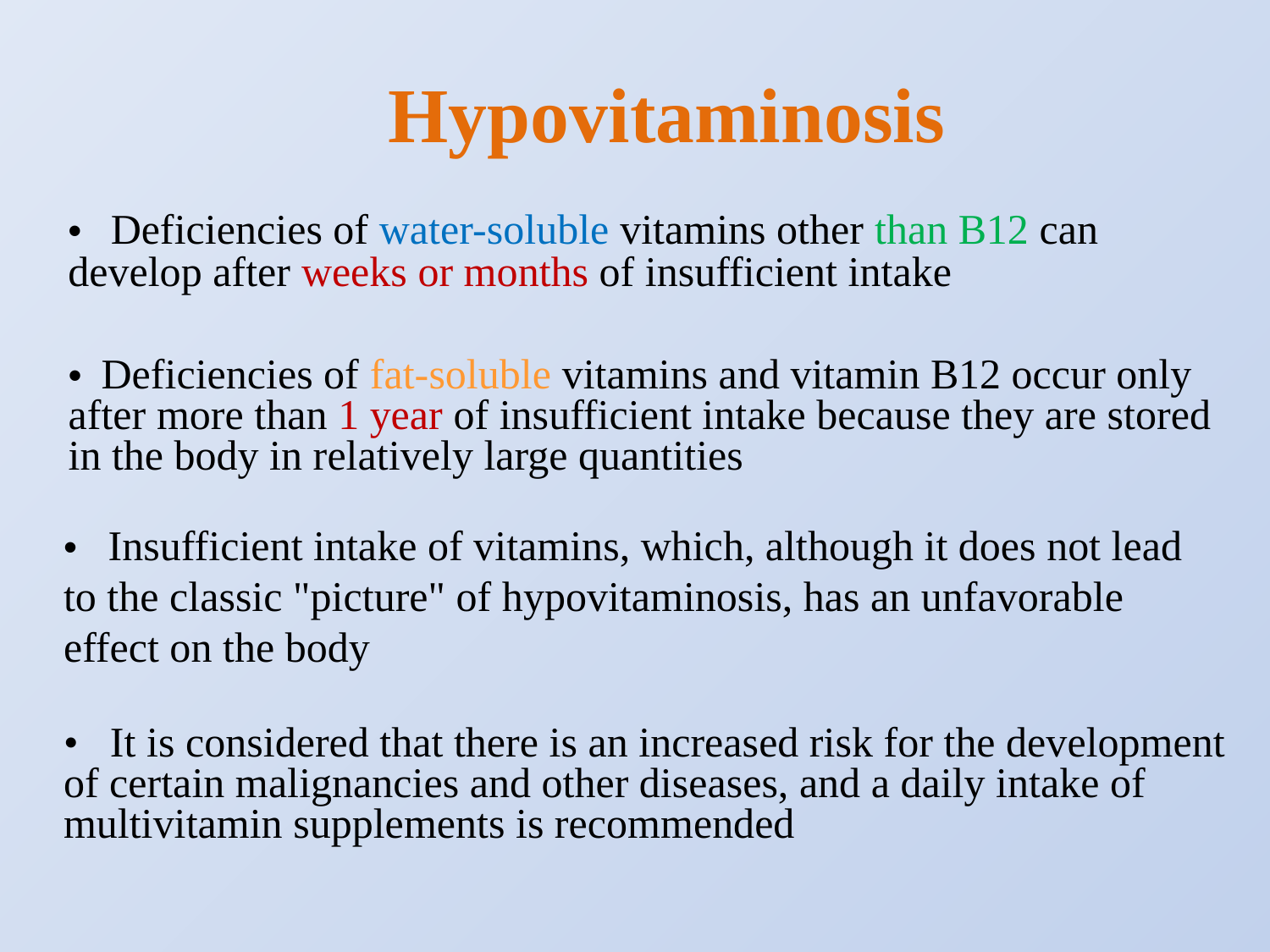

Hypovitaminosis

•   Deficiencies of water-soluble vitamins other than B12 can develop after weeks or months of insufficient intake

•  Deficiencies of fat-soluble vitamins and vitamin B12 occur only after more than 1 year of insufficient intake because they are stored in the body in relatively large quantities

•   Insufficient intake of vitamins, which, although it does not lead to the classic "picture" of hypovitaminosis, has an unfavorable effect on the body

•   It is considered that there is an increased risk for the development of certain malignancies and other diseases, and a daily intake of multivitamin supplements is recommended